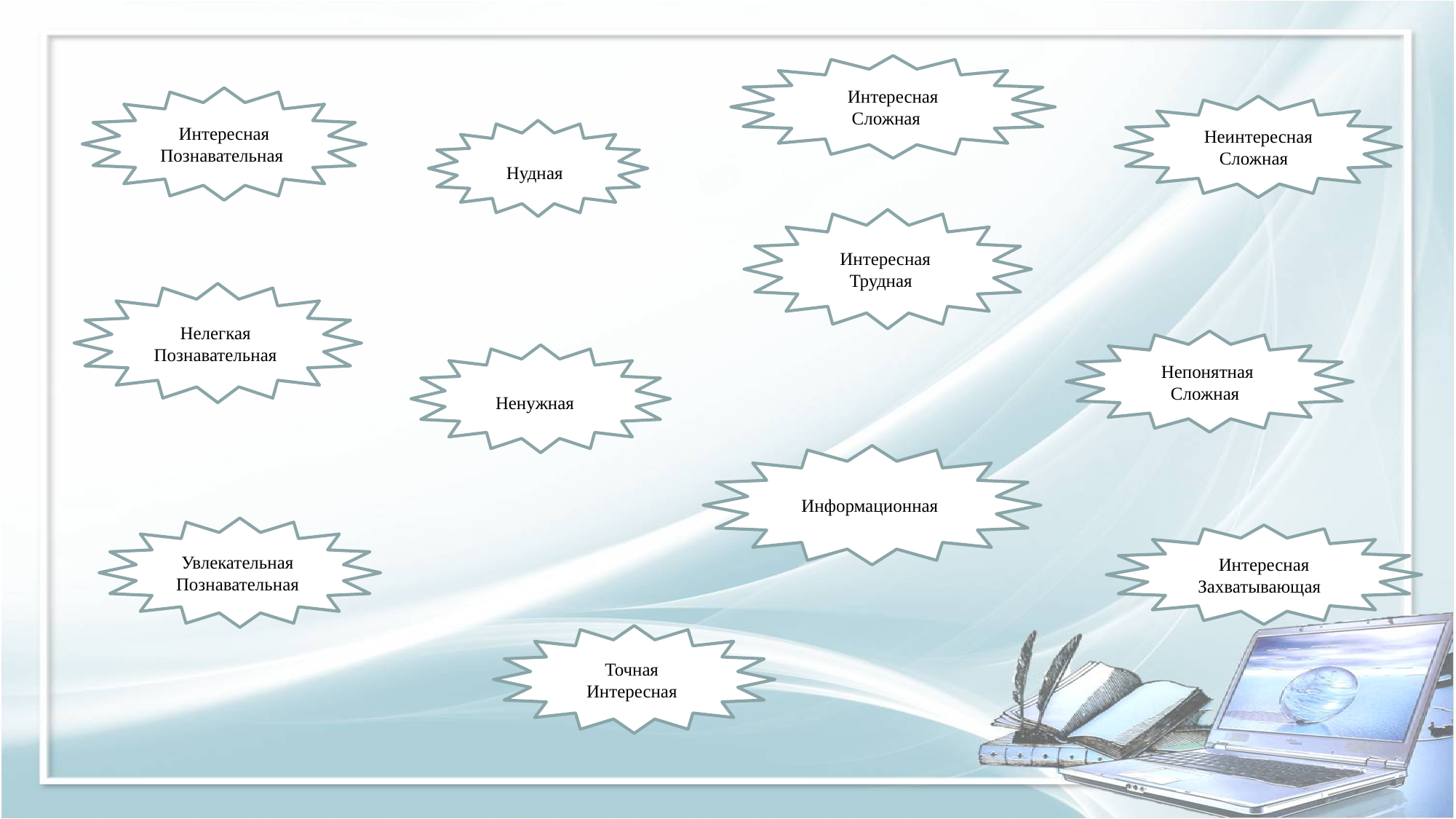

Интересная
Сложная
Интересная
Познавательная
Неинтересная
Сложная
Нудная
Интересная
Трудная
Нелегкая
Познавательная
Непонятная
Сложная
Ненужная
Информационная
Увлекательная
Познавательная
Интересная
Захватывающая
Точная
Интересная